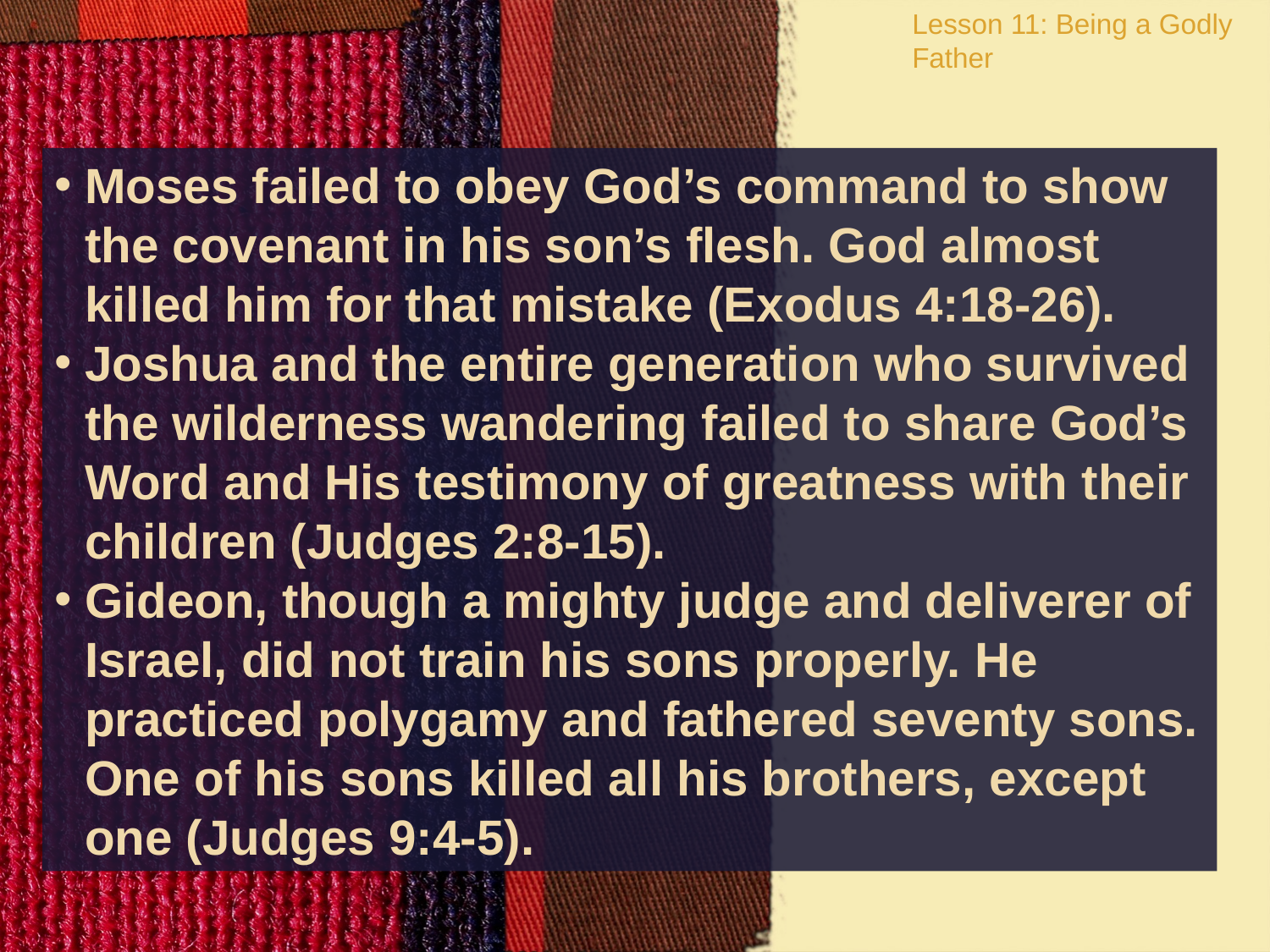

Lesson 11: Being a Godly Father
Moses failed to obey God’s command to show the covenant in his son’s flesh. God almost killed him for that mistake (Exodus 4:18-26).
Joshua and the entire generation who survived the wilderness wandering failed to share God’s Word and His testimony of greatness with their children (Judges 2:8-15).
Gideon, though a mighty judge and deliverer of Israel, did not train his sons properly. He practiced polygamy and fathered seventy sons. One of his sons killed all his brothers, except one (Judges 9:4-5).